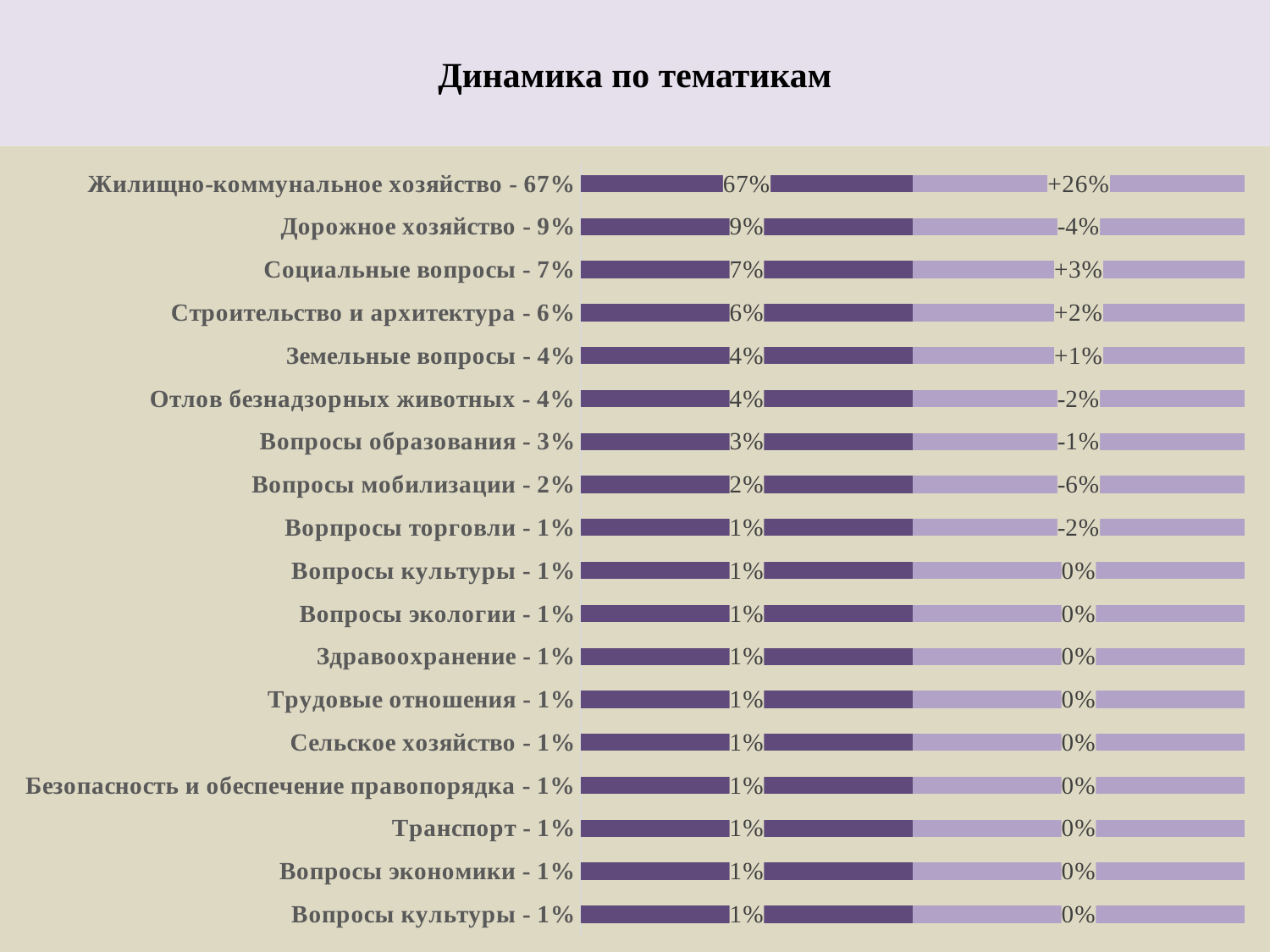

# Динамика по тематикам

### Chart

| Category | Столбец1 | Столбец2 |
|---|---|---|
| Вопросы культуры - 1% | 50.0 | 50.0 |
| Вопросы экономики - 1% | 50.0 | 50.0 |
| Транспорт - 1% | 50.0 | 50.0 |
| Безопасность и обеспечение правопорядка - 1% | 50.0 | 50.0 |
| Сельское хозяйство - 1% | 50.0 | 50.0 |
| Трудовые отношения - 1% | 50.0 | 50.0 |
| Здравоохранение - 1% | 50.0 | 50.0 |
| Вопросы экологии - 1% | 50.0 | 50.0 |
| Вопросы культуры - 1% | 50.0 | 50.0 |
| Ворпросы торговли - 1% | 50.0 | 50.0 |
| Вопросы мобилизации - 2% | 50.0 | 50.0 |
| Вопросы образования - 3% | 50.0 | 50.0 |
| Отлов безнадзорных животных - 4% | 50.0 | 50.0 |
| Земельные вопросы - 4% | 50.0 | 50.0 |
| Строительство и архитектура - 6% | 50.0 | 50.0 |
| Социальные вопросы - 7% | 50.0 | 50.0 |
| Дорожное хозяйство - 9% | 50.0 | 50.0 |
| Жилищно-коммунальное хозяйство - 67% | 50.0 | 50.0 |